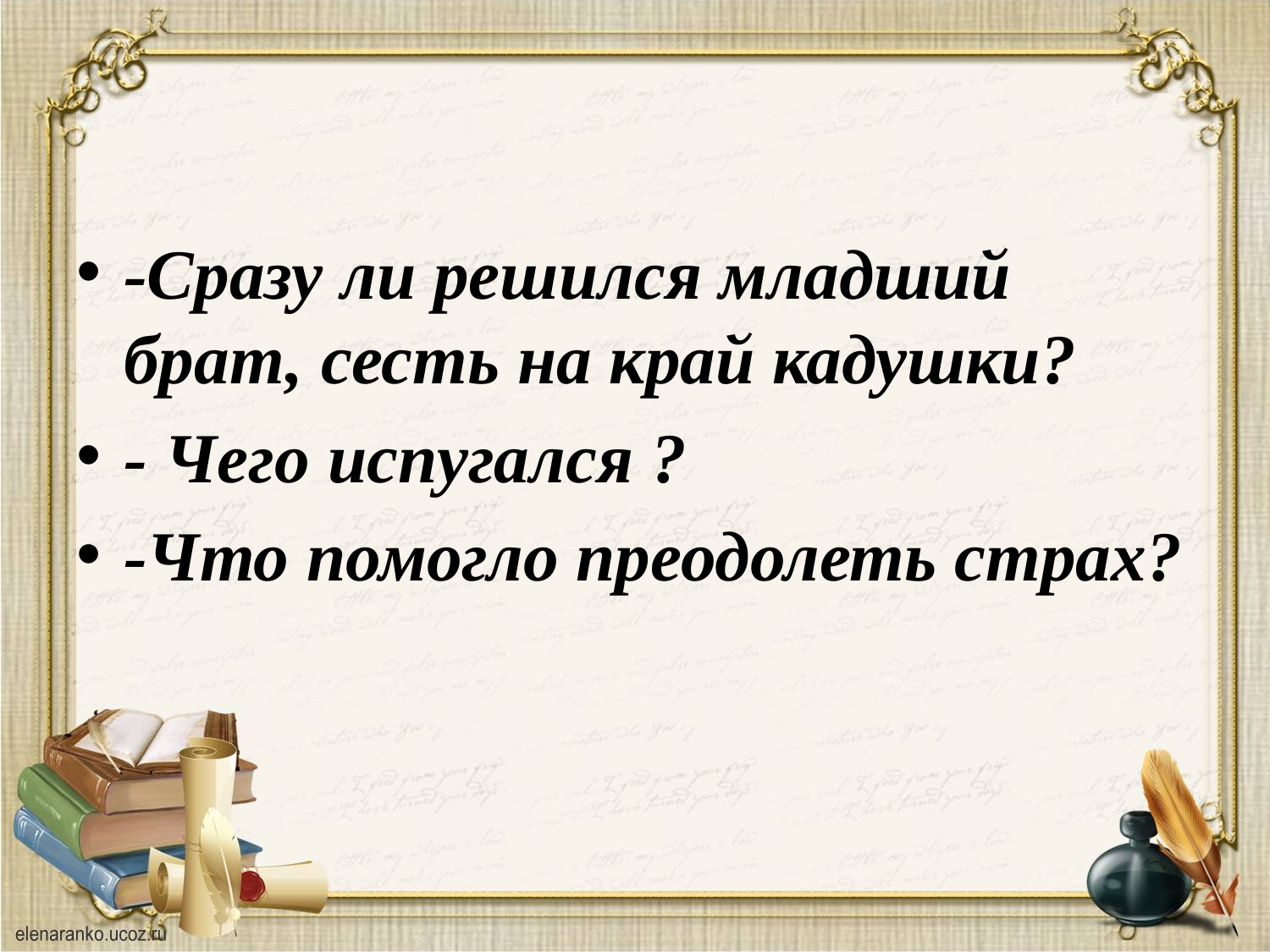

-Сразу ли решился младший брат, сесть на край кадушки?
- Чего испугался ?
-Что помогло преодолеть страх?